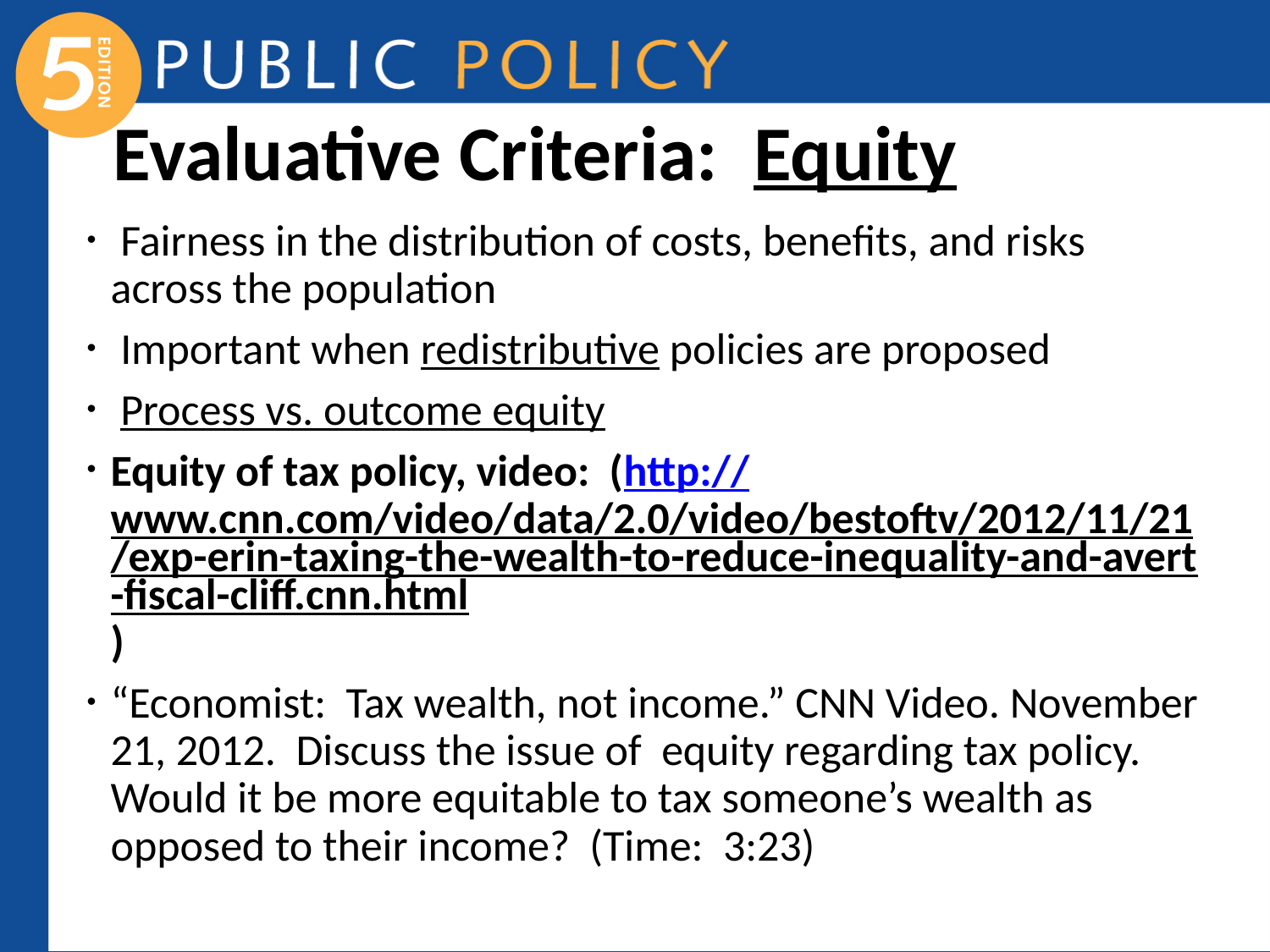

# Evaluative Criteria:  Equity
 Fairness in the distribution of costs, benefits, and risks across the population
 Important when redistributive policies are proposed
 Process vs. outcome equity
Equity of tax policy, video:  (http://www.cnn.com/video/data/2.0/video/bestoftv/2012/11/21/exp-erin-taxing-the-wealth-to-reduce-inequality-and-avert-fiscal-cliff.cnn.html)
“Economist:  Tax wealth, not income.” CNN Video. November 21, 2012.  Discuss the issue of  equity regarding tax policy.  Would it be more equitable to tax someone’s wealth as opposed to their income?  (Time:  3:23)